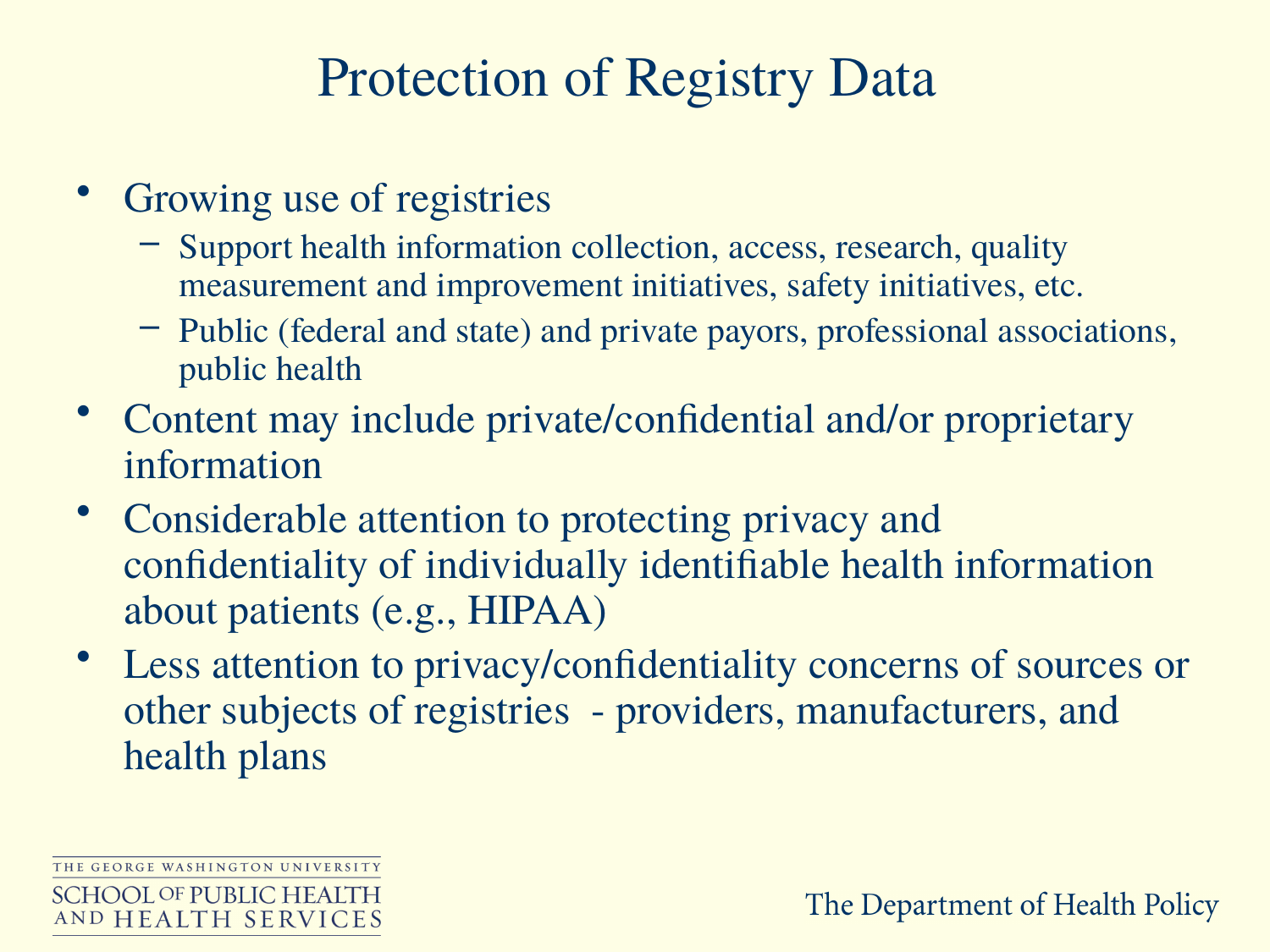

# Protection of Registry Data
Growing use of registries
Support health information collection, access, research, quality measurement and improvement initiatives, safety initiatives, etc.
Public (federal and state) and private payors, professional associations, public health
Content may include private/confidential and/or proprietary information
Considerable attention to protecting privacy and confidentiality of individually identifiable health information about patients (e.g., HIPAA)
Less attention to privacy/confidentiality concerns of sources or other subjects of registries  - providers, manufacturers, and health plans